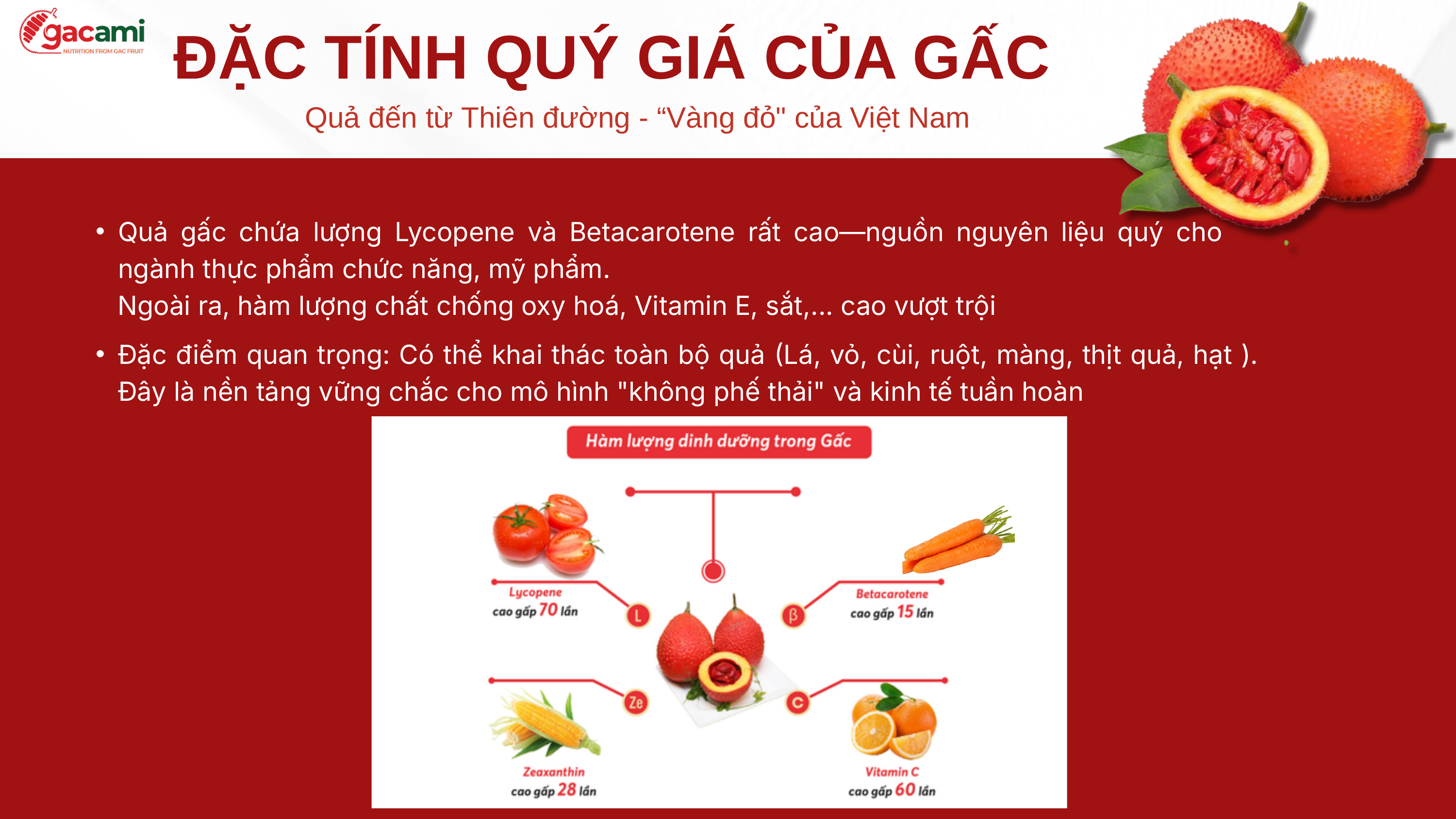

ĐẶC TÍNH QUÝ GIÁ CỦA GẤC

Quả đến từ Thiên đường - “Vàng đỏ" của Việt Nam

Quả gấc chứa lượng Lycopene và Betacarotene rất cao—nguồn nguyên liệu quý cho ngành thực phẩm chức năng, mỹ phẩm.
      Ngoài ra, hàm lượng chất chống oxy hoá, Vitamin E, sắt,... cao vượt trội
Đặc điểm quan trọng: Có thể khai thác toàn bộ quả (Lá, vỏ, cùi, ruột, màng, thịt quả, hạt ). Đây là nền tảng vững chắc cho mô hình "không phế thải" và kinh tế tuần hoàn